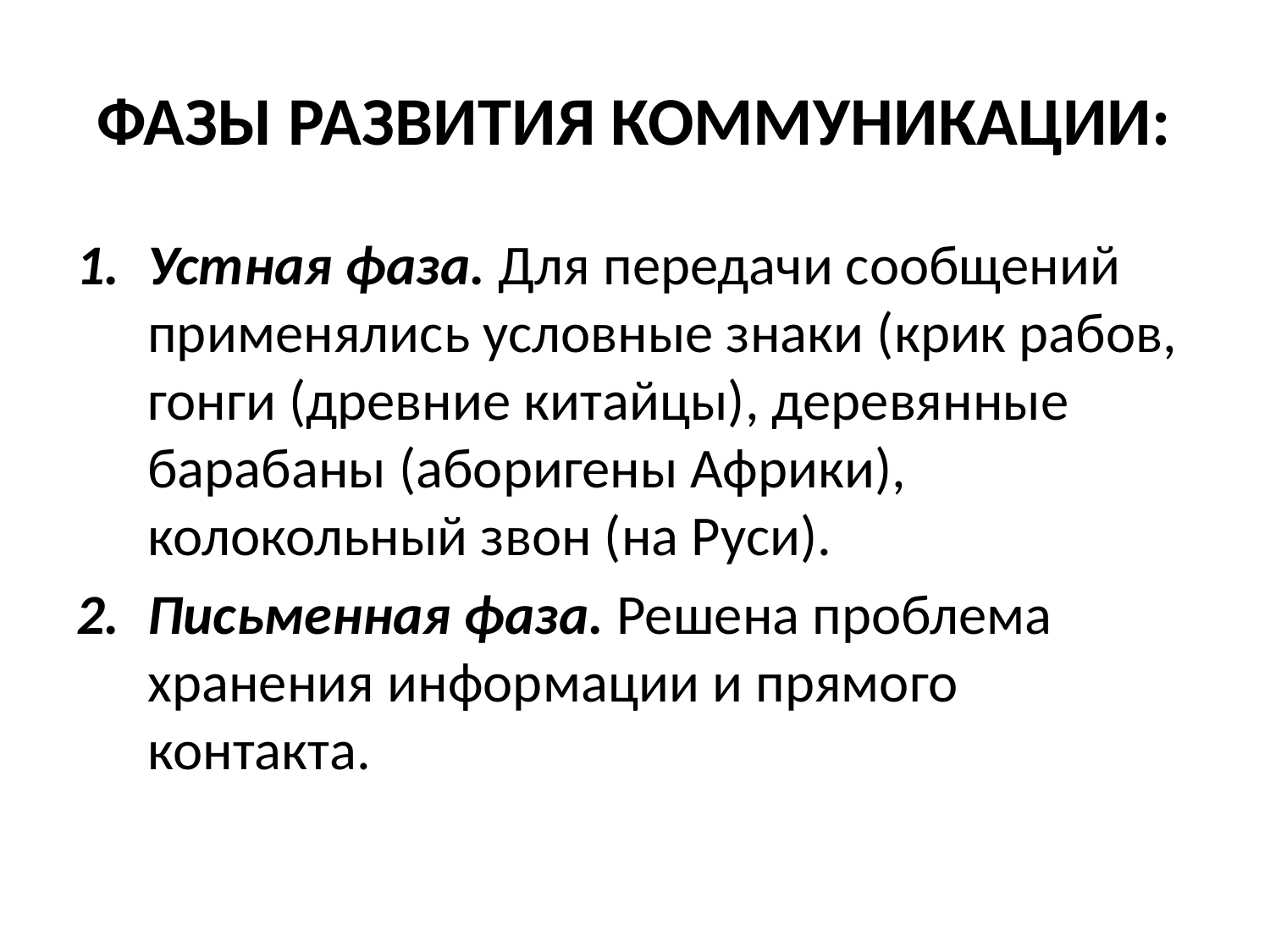

# ФАЗЫ РАЗВИТИЯ КОММУНИКАЦИИ:
Устная фаза. Для передачи сообщений применялись условные знаки (крик рабов, гонги (древние китайцы), деревянные барабаны (аборигены Африки), колокольный звон (на Руси).
Письменная фаза. Решена проблема хранения информации и прямого контакта.